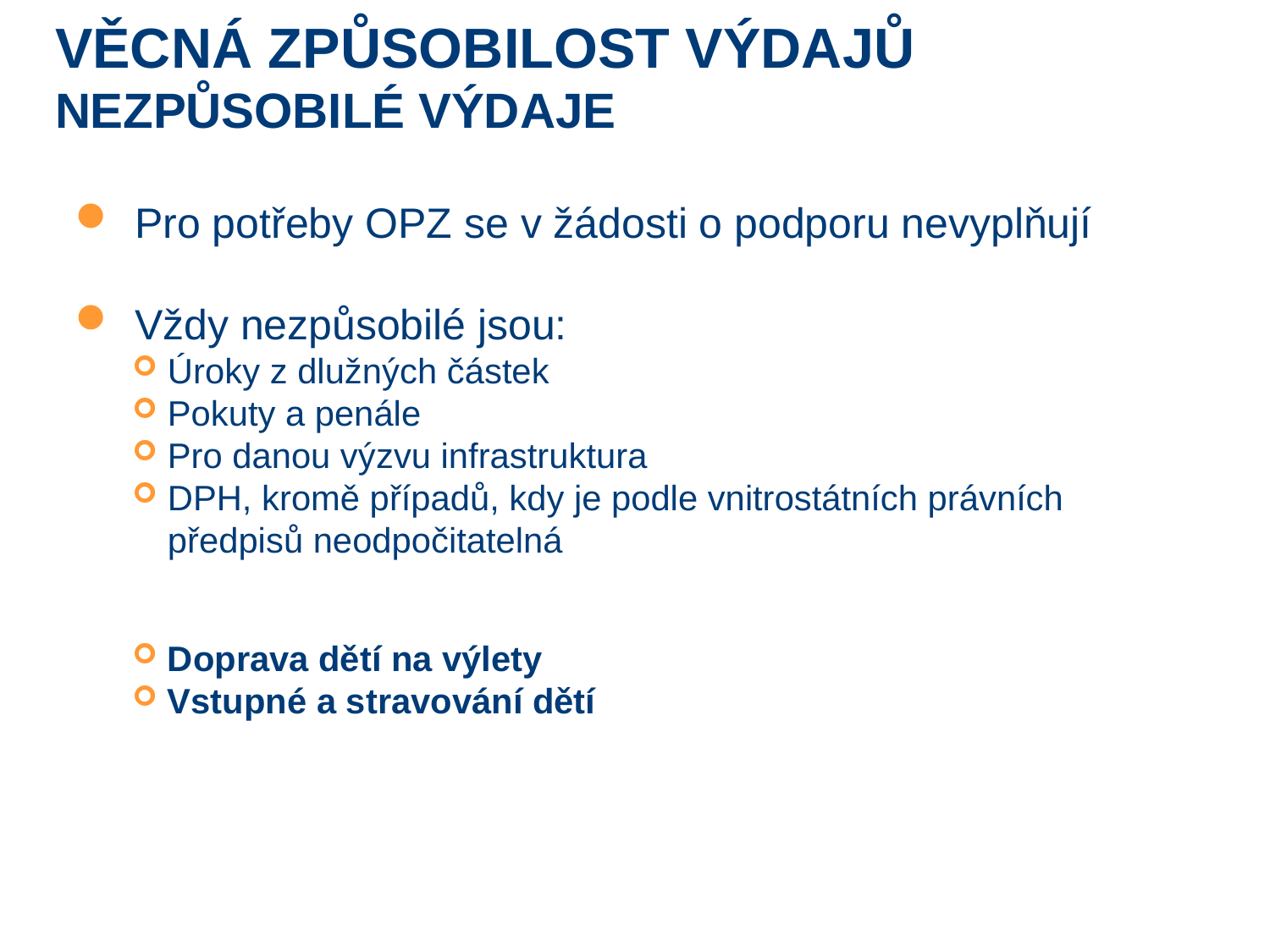

# Věcná způsobilost výdajů Nezpůsobilé výdaje
Pro potřeby OPZ se v žádosti o podporu nevyplňují

Vždy nezpůsobilé jsou:
Úroky z dlužných částek
Pokuty a penále
Pro danou výzvu infrastruktura
DPH, kromě případů, kdy je podle vnitrostátních právních předpisů neodpočitatelná

Doprava dětí na výlety
Vstupné a stravování dětí

16